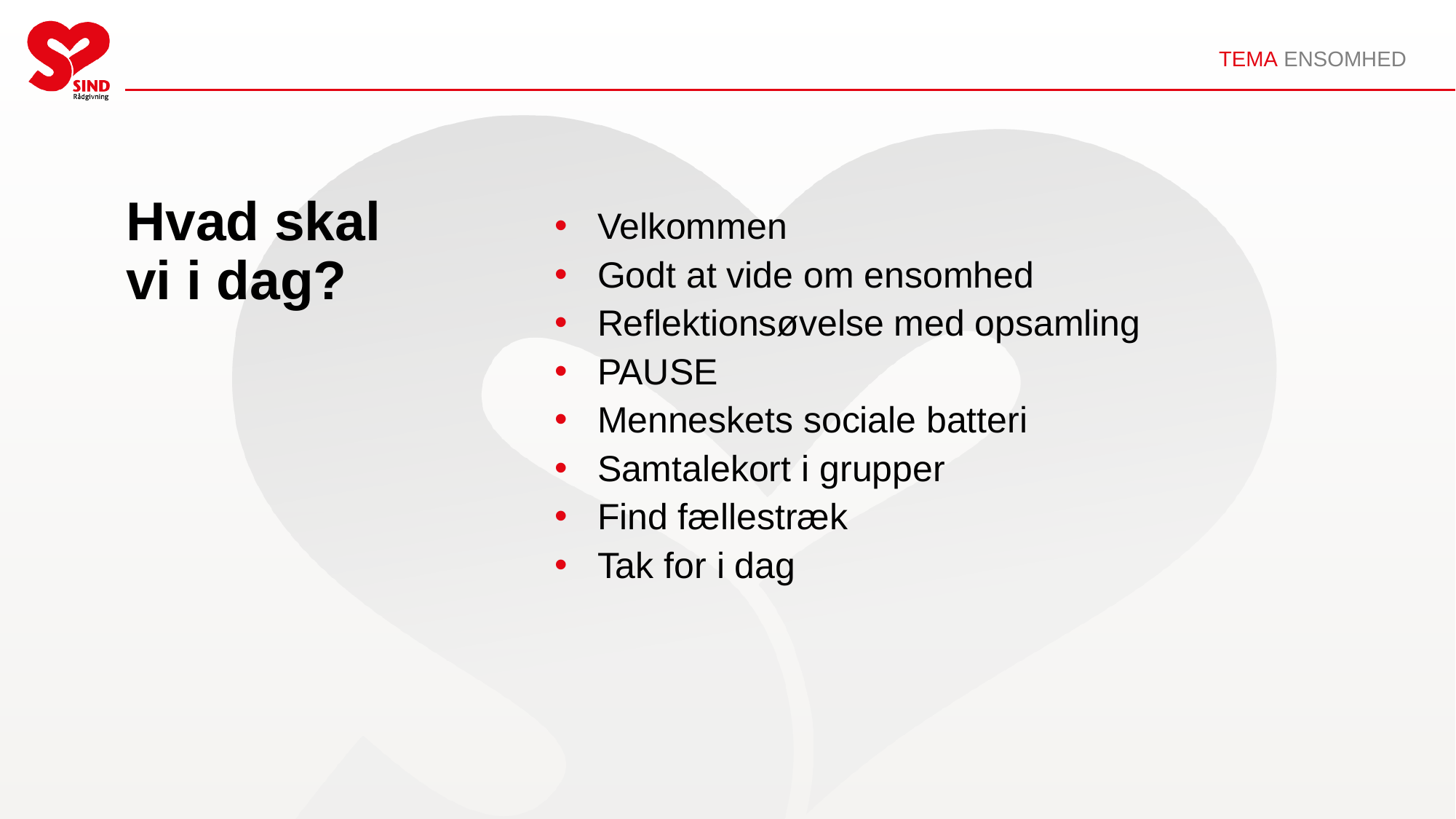

TEMA ENSOMHED
# Hvad skal vi i dag?
Velkommen
Godt at vide om ensomhed
Reflektionsøvelse med opsamling
PAUSE
Menneskets sociale batteri
Samtalekort i grupper
Find fællestræk
Tak for i dag